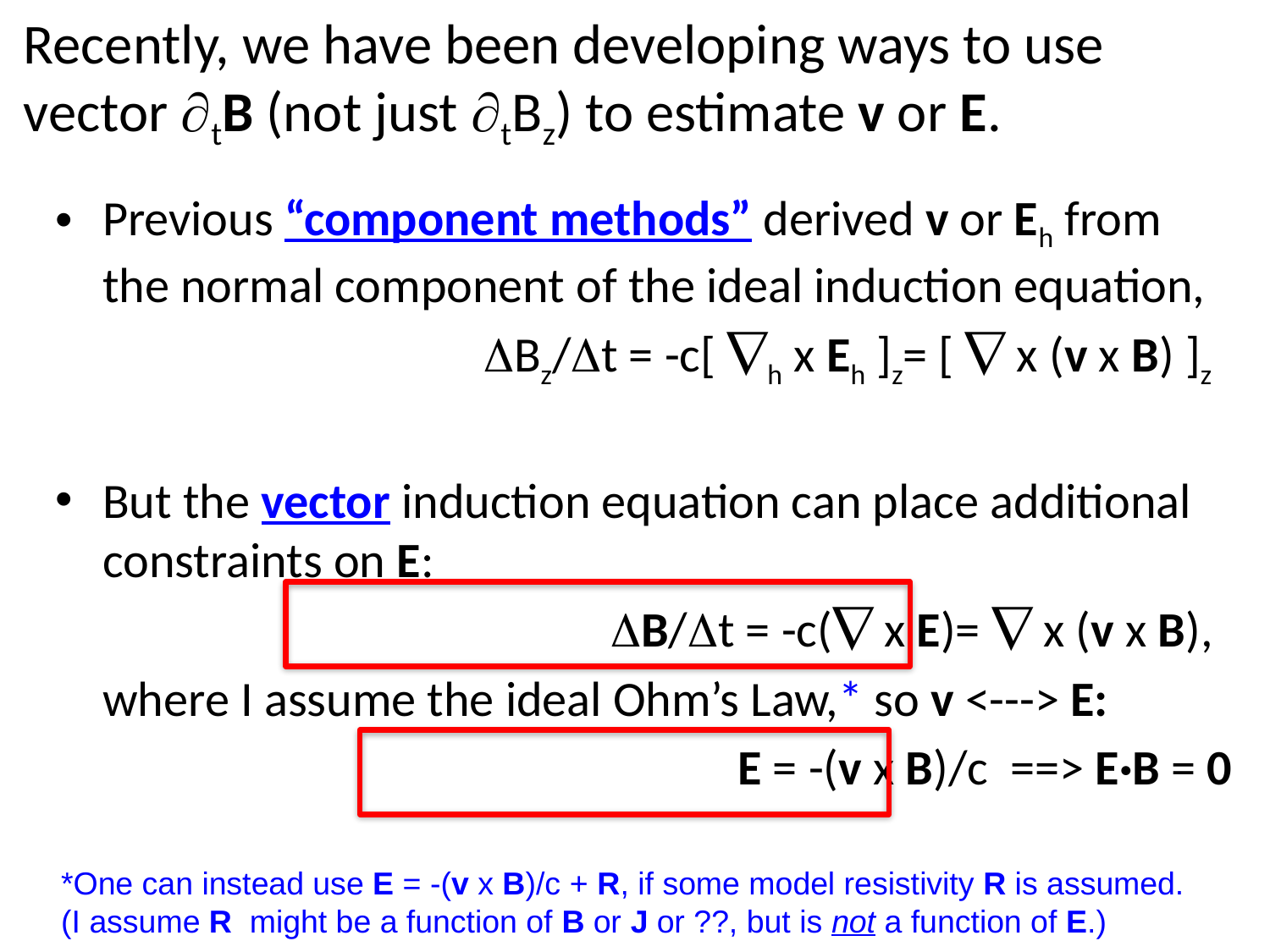

# Recently, we have been developing ways to use vector ∂tB (not just ∂tBz) to estimate v or E.
Previous “component methods” derived v or Eh from the normal component of the ideal induction equation,
				ΔBz/Δt = -c[ ∇h x Eh ]z= [ ∇ x (v x B) ]z

But the vector induction equation can place additional constraints on E:
					ΔB/Δt = -c(∇ x E)= ∇ x (v x B),
	where I assume the ideal Ohm’s Law,* so v <---> E:
						E = -(v x B)/c  ==> E·B = 0

*One can instead use E = -(v x B)/c + R, if some model resistivity R is assumed.
(I assume R  might be a function of B or J or ??, but is not a function of E.)